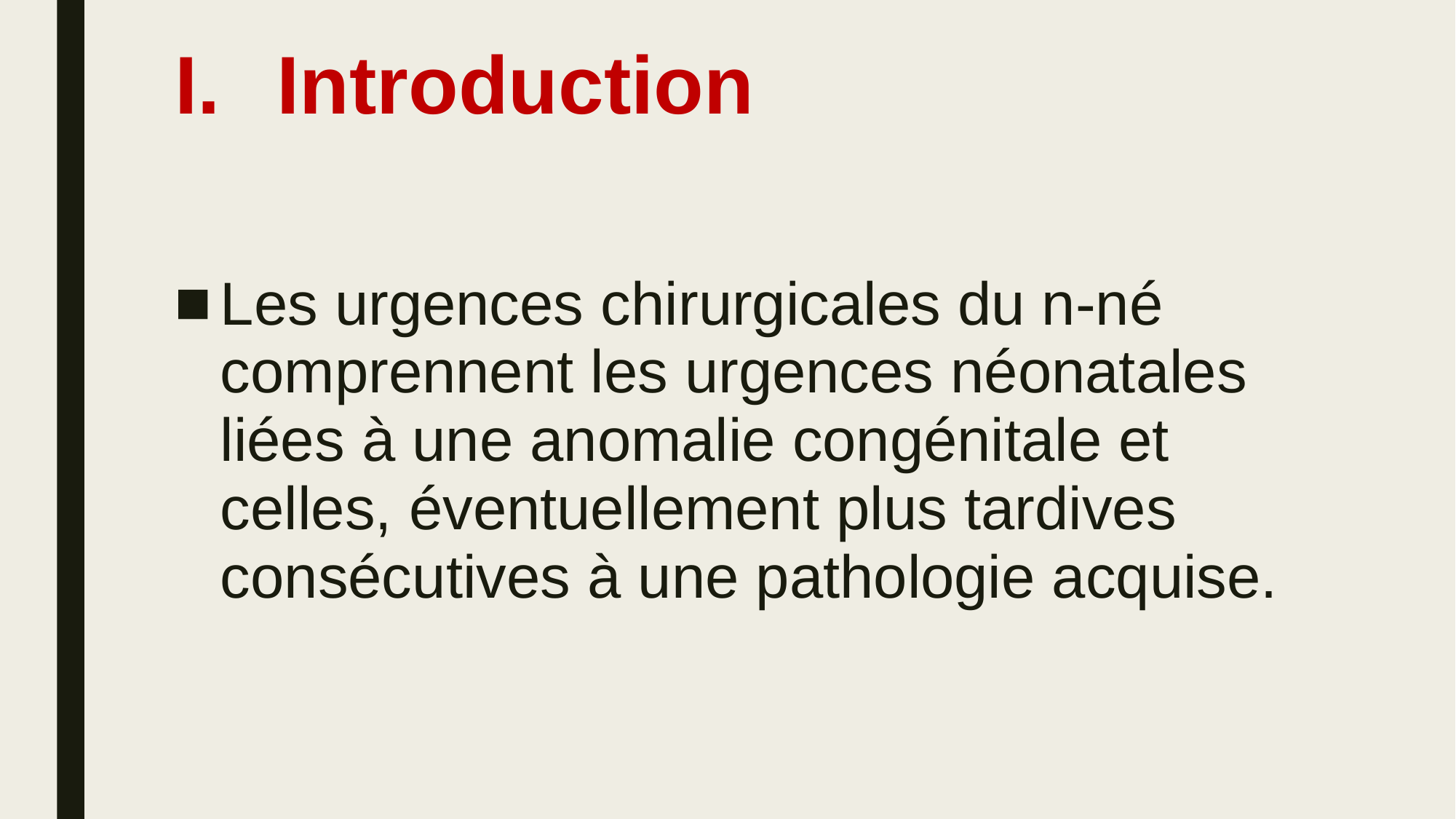

# Introduction
Les urgences chirurgicales du n-né comprennent les urgences néonatales liées à une anomalie congénitale et celles, éventuellement plus tardives consécutives à une pathologie acquise.